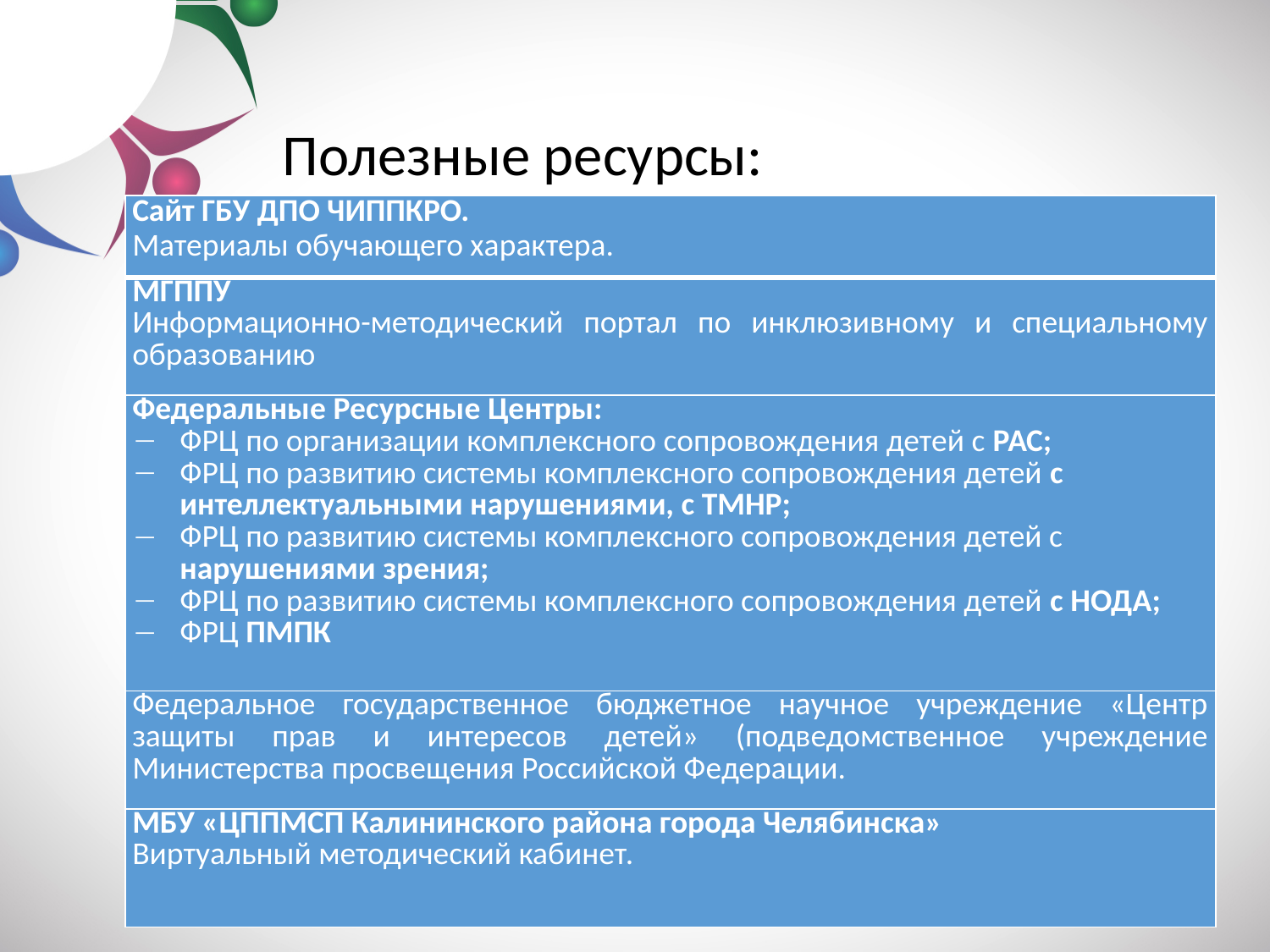

# Полезные ресурсы:
| Сайт ГБУ ДПО ЧИППКРО. Материалы обучающего характера. |
| --- |
| МГППУ Информационно-методический портал по инклюзивному и специальному образованию |
| Федеральные Ресурсные Центры: ФРЦ по организации комплексного сопровождения детей с РАС; ФРЦ по развитию системы комплексного сопровождения детей с интеллектуальными нарушениями, с ТМНР; ФРЦ по развитию системы комплексного сопровождения детей с нарушениями зрения; ФРЦ по развитию системы комплексного сопровождения детей с НОДА; ФРЦ ПМПК |
| Федеральное государственное бюджетное научное учреждение «Центр защиты прав и интересов детей» (подведомственное учреждение Министерства просвещения Российской Федерации. |
| МБУ «ЦППМСП Калининского района города Челябинска» Виртуальный методический кабинет. |